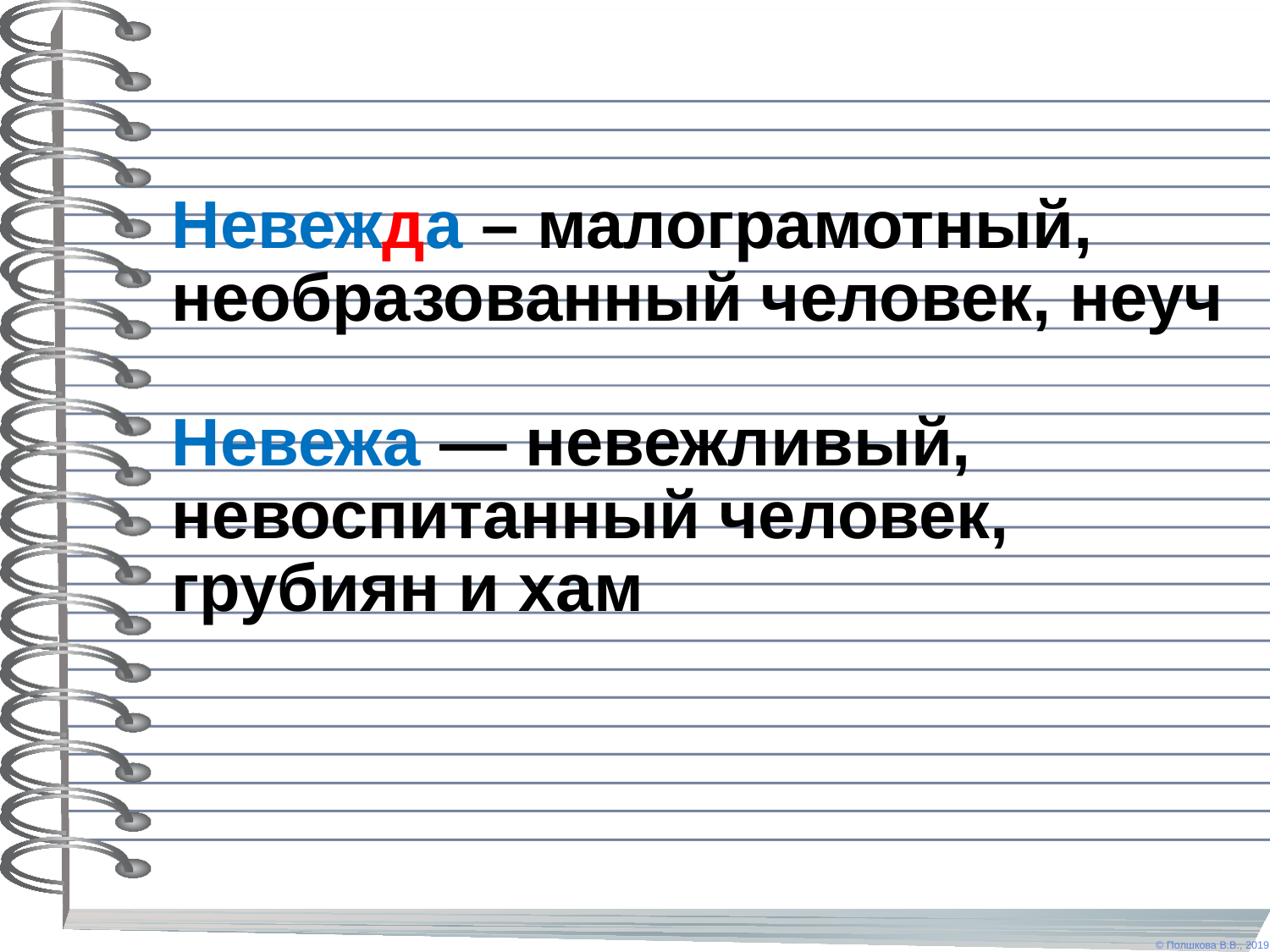

# Невежда – малограмотный, необразованный человек, неуч Невежа — невежливый, невоспитанный человек, грубиян и хам